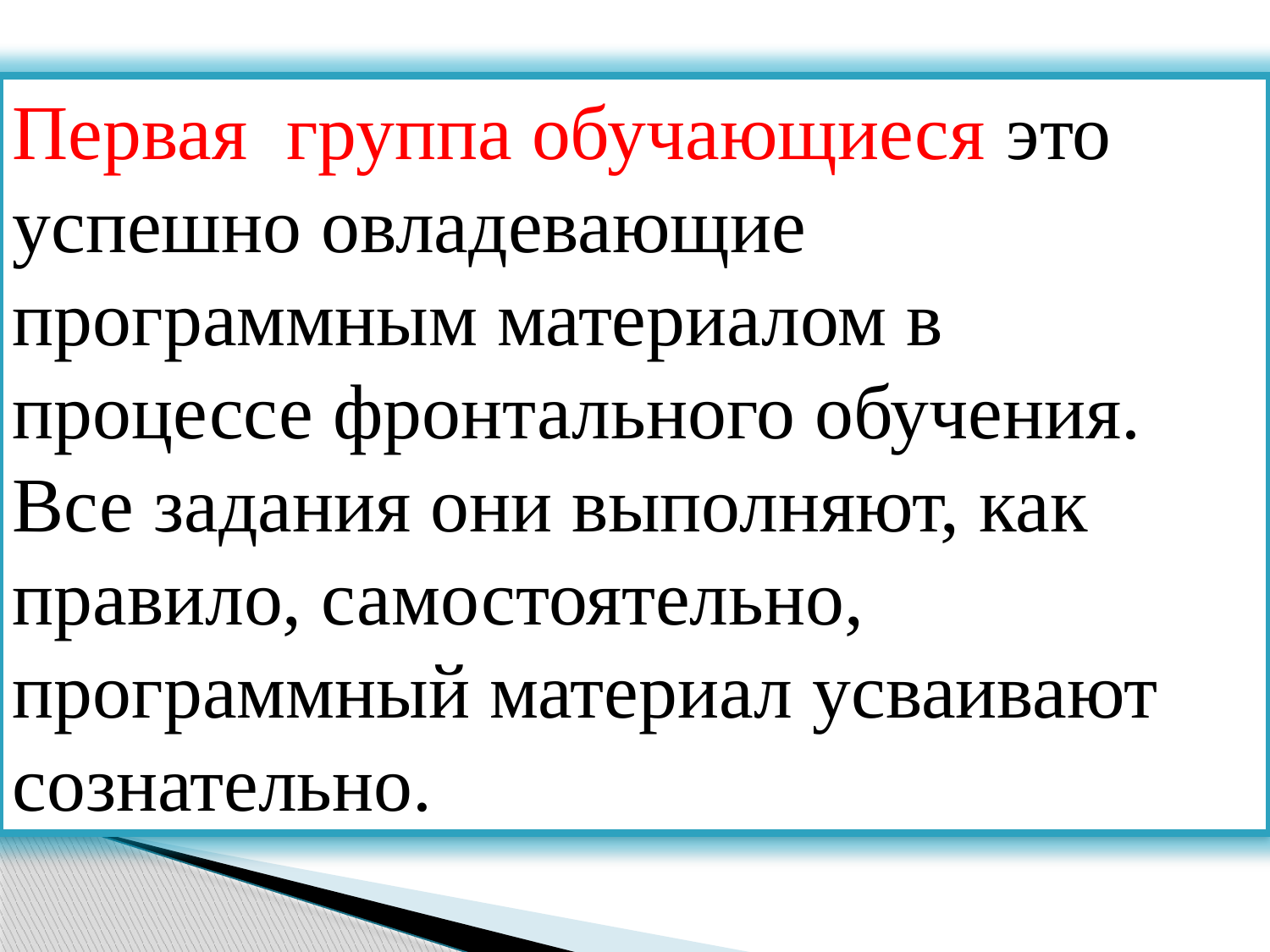

Первая  группа обучающиеся это успешно овладевающие программным материалом в процессе фронтального обучения. Все задания они выполняют, как правило, самостоятельно, программный материал усваивают сознательно.